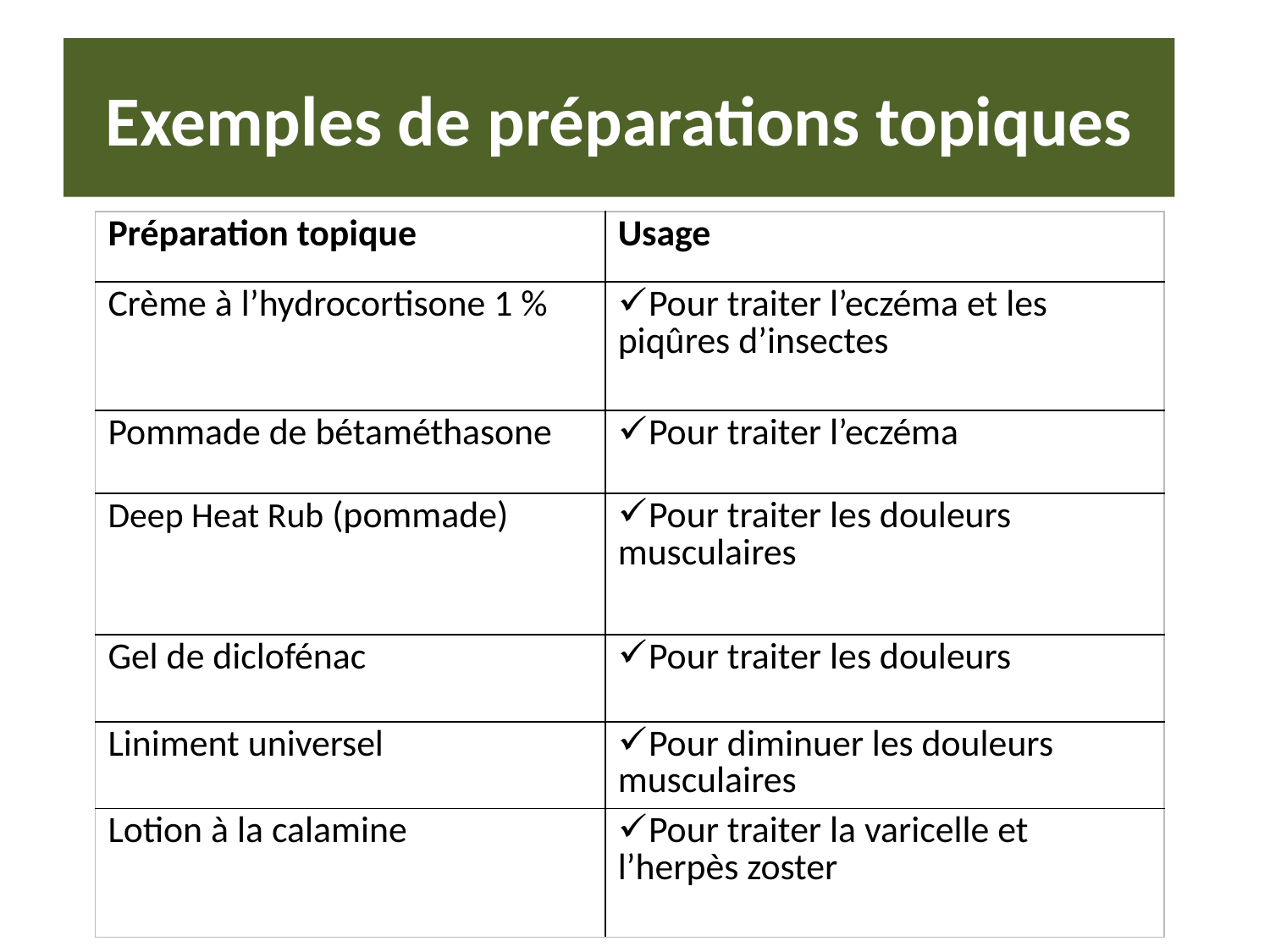

# Exemples de préparations topiques
| Préparation topique | Usage |
| --- | --- |
| Crème à l’hydrocortisone 1 % | Pour traiter l’eczéma et les piqûres d’insectes |
| Pommade de bétaméthasone | Pour traiter l’eczéma |
| Deep Heat Rub (pommade) | Pour traiter les douleurs musculaires |
| Gel de diclofénac | Pour traiter les douleurs |
| Liniment universel | Pour diminuer les douleurs musculaires |
| Lotion à la calamine | Pour traiter la varicelle et l’herpès zoster |